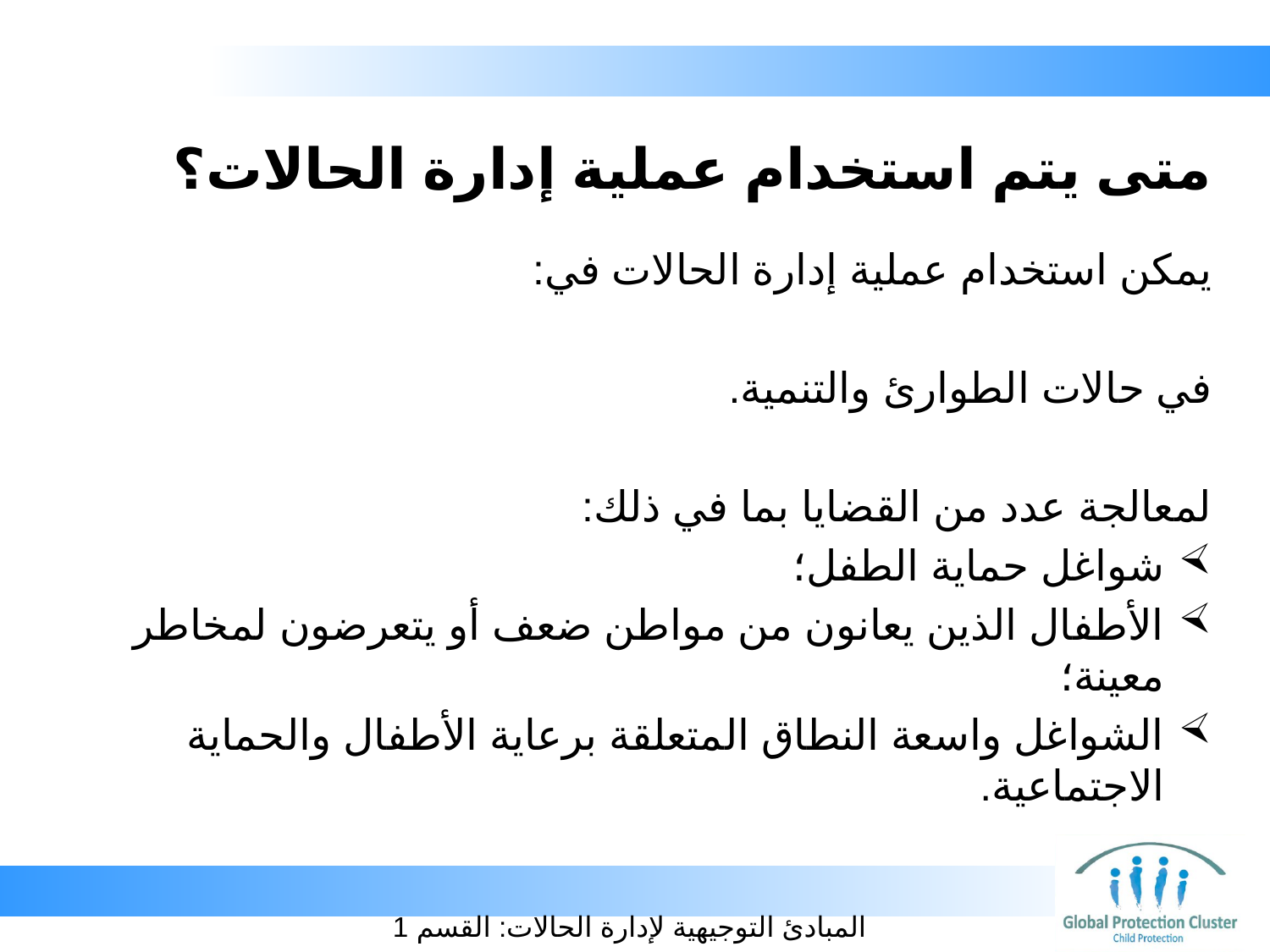

# متى يتم استخدام عملية إدارة الحالات؟
يمكن استخدام عملية إدارة الحالات في:

في حالات الطوارئ والتنمية.

لمعالجة عدد من القضايا بما في ذلك:
شواغل حماية الطفل؛
الأطفال الذين يعانون من مواطن ضعف أو يتعرضون لمخاطر معينة؛
الشواغل واسعة النطاق المتعلقة برعاية الأطفال والحماية الاجتماعية.

المبادئ التوجيهية لإدارة الحالات: القسم 1